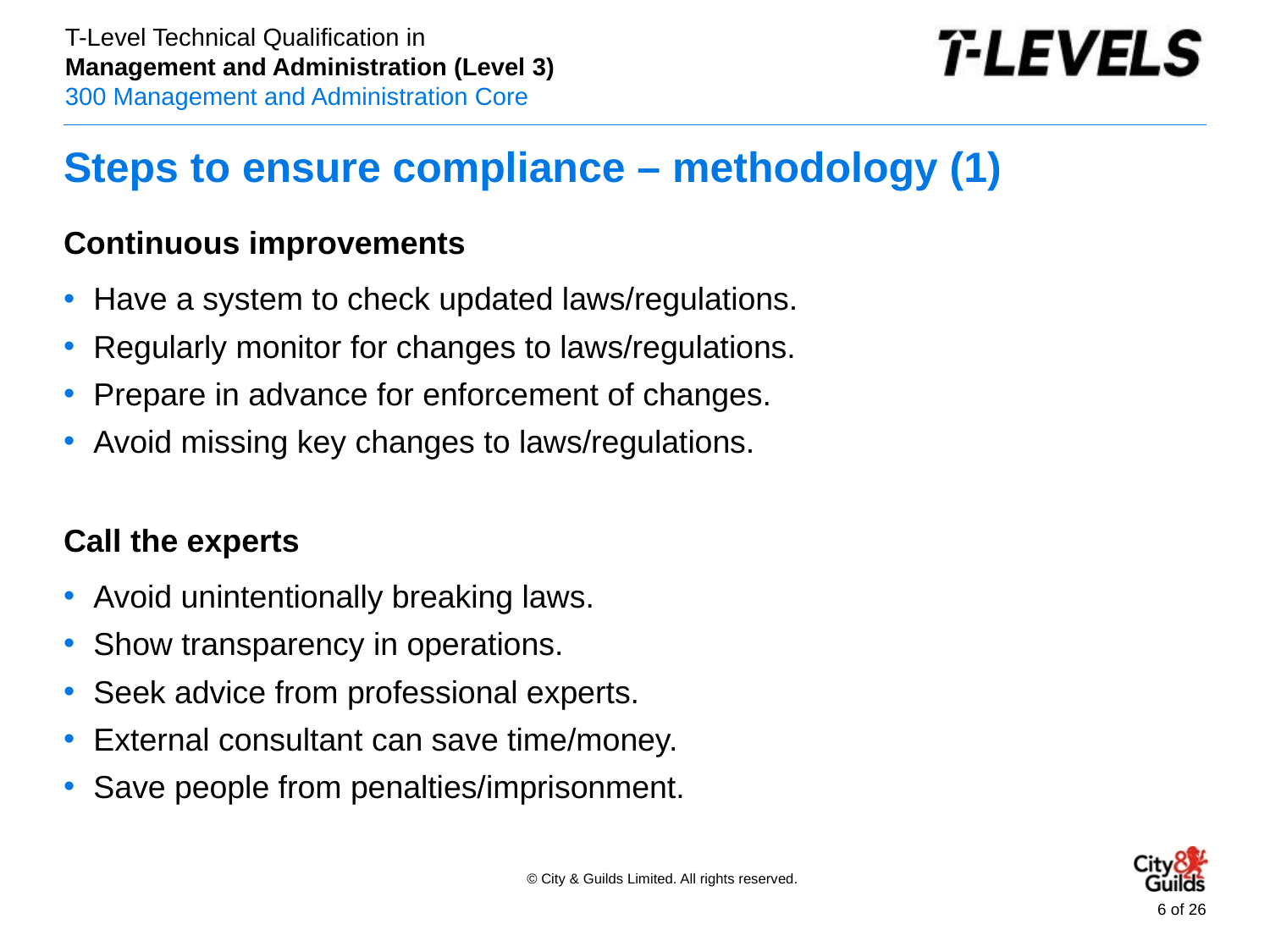

# Steps to ensure compliance – methodology (1)
Continuous improvements
Have a system to check updated laws/regulations.
Regularly monitor for changes to laws/regulations.
Prepare in advance for enforcement of changes.
Avoid missing key changes to laws/regulations.

Call the experts
Avoid unintentionally breaking laws.
Show transparency in operations.
Seek advice from professional experts.
External consultant can save time/money.
Save people from penalties/imprisonment.